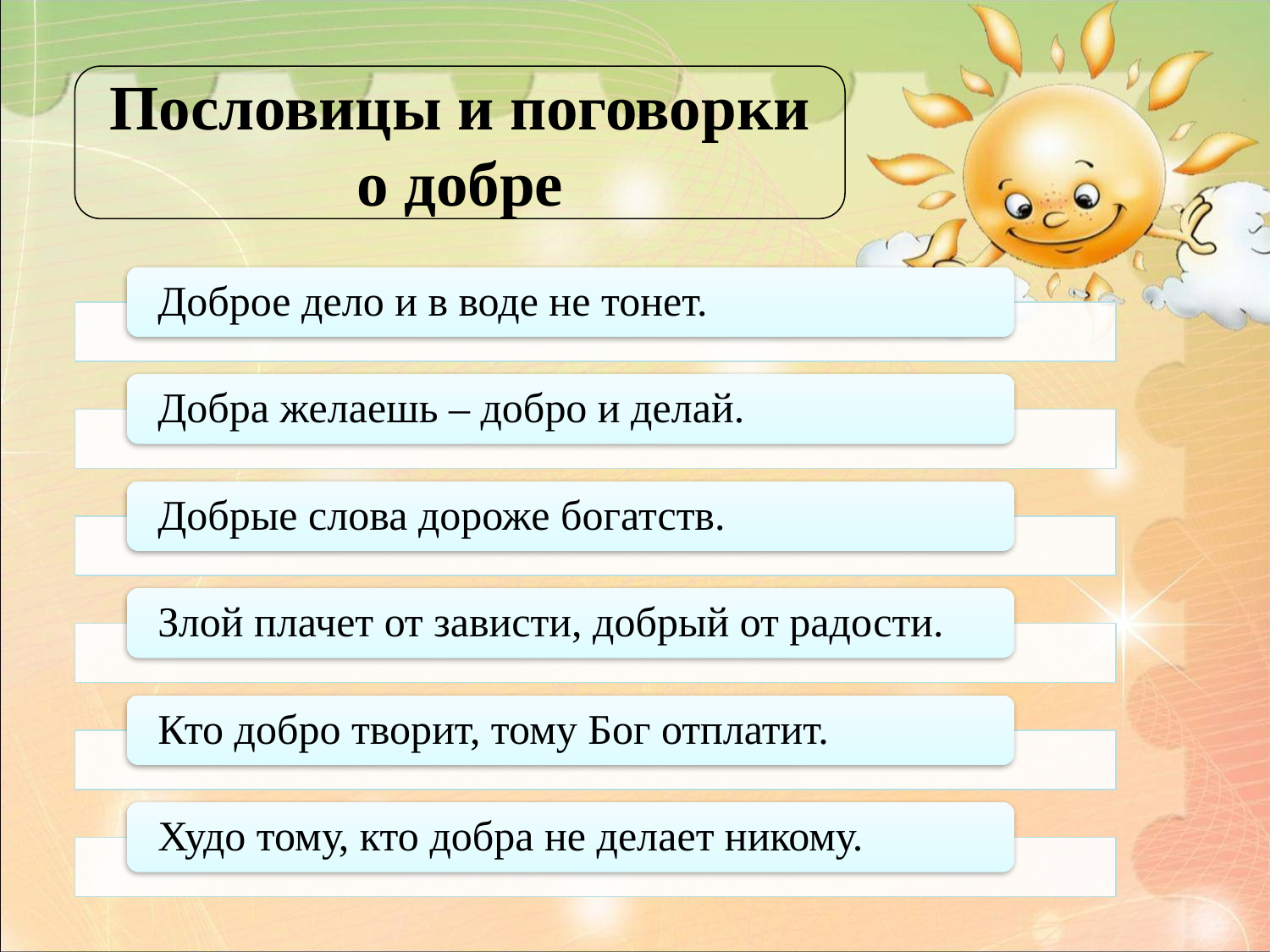

Пословицы и поговорки о добре
Доброе дело и в воде не тонет.
Добра желаешь – добро и делай.
Добрые слова дороже богатств.
Злой плачет от зависти, добрый от радости.
Кто добро творит, тому Бог отплатит.
Худо тому, кто добра не делает никому.